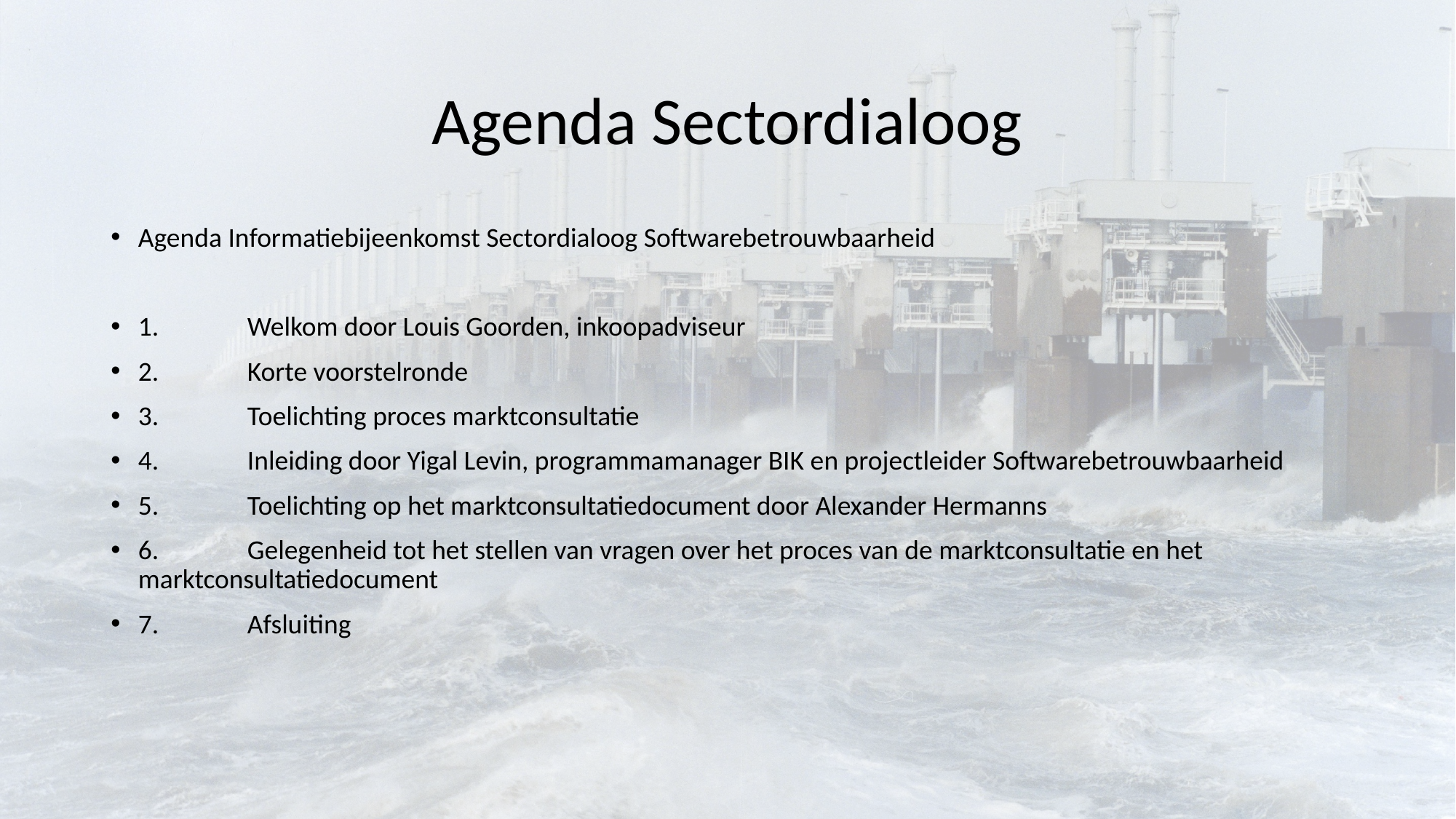

# Agenda Sectordialoog
Agenda Informatiebijeenkomst Sectordialoog Softwarebetrouwbaarheid

1.	Welkom door Louis Goorden, inkoopadviseur
2.	Korte voorstelronde
3.	Toelichting proces marktconsultatie
4.	Inleiding door Yigal Levin, programmamanager BIK en projectleider Softwarebetrouwbaarheid
5.	Toelichting op het marktconsultatiedocument door Alexander Hermanns
6.	Gelegenheid tot het stellen van vragen over het proces van de marktconsultatie en het marktconsultatiedocument
7.	Afsluiting